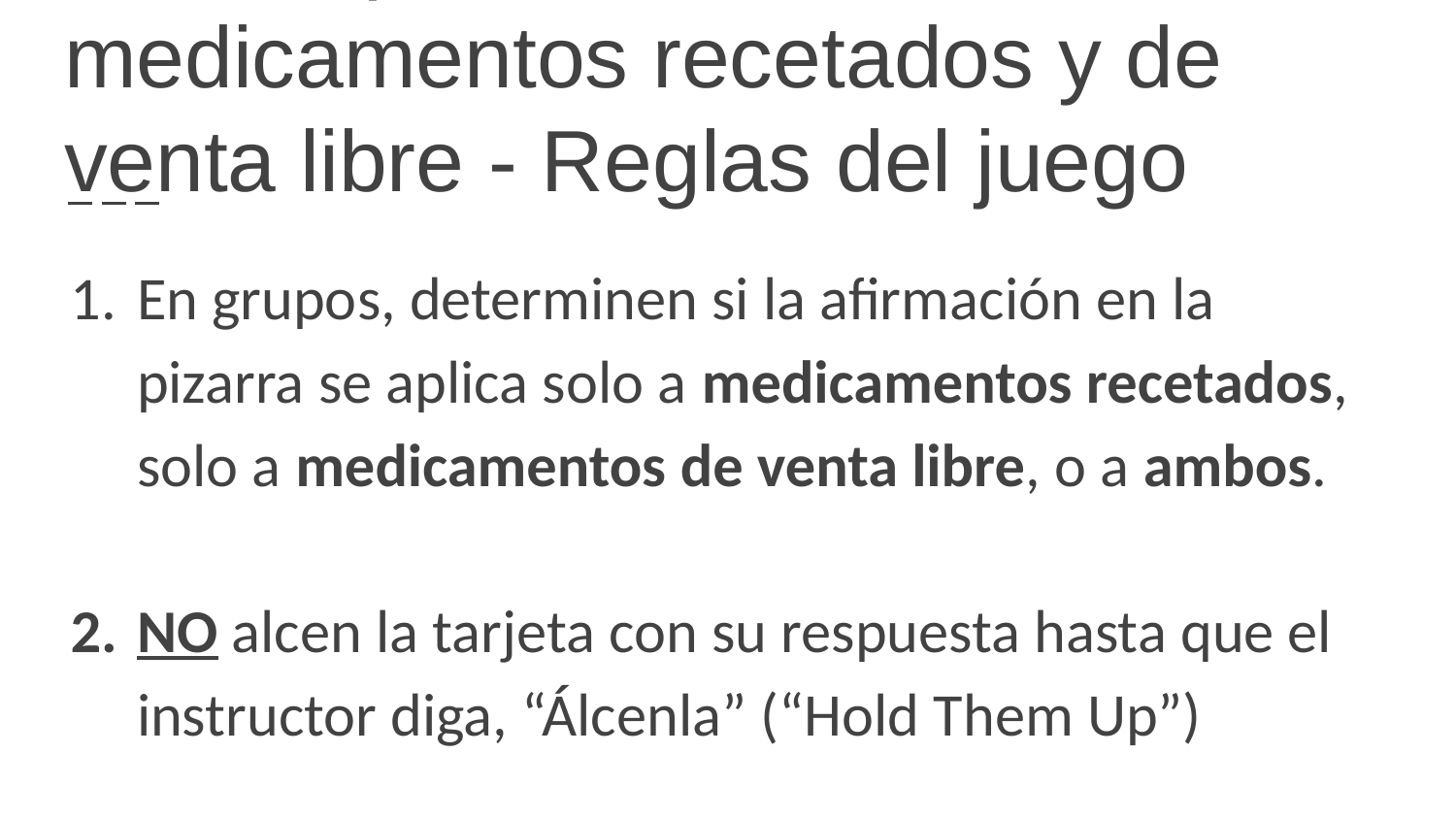

# Uso responsable de medicamentos recetados y de venta libre - Reglas del juego
En grupos, determinen si la afirmación en la pizarra se aplica solo a medicamentos recetados, solo a medicamentos de venta libre, o a ambos.

NO alcen la tarjeta con su respuesta hasta que el instructor diga, “Álcenla” (“Hold Them Up”)